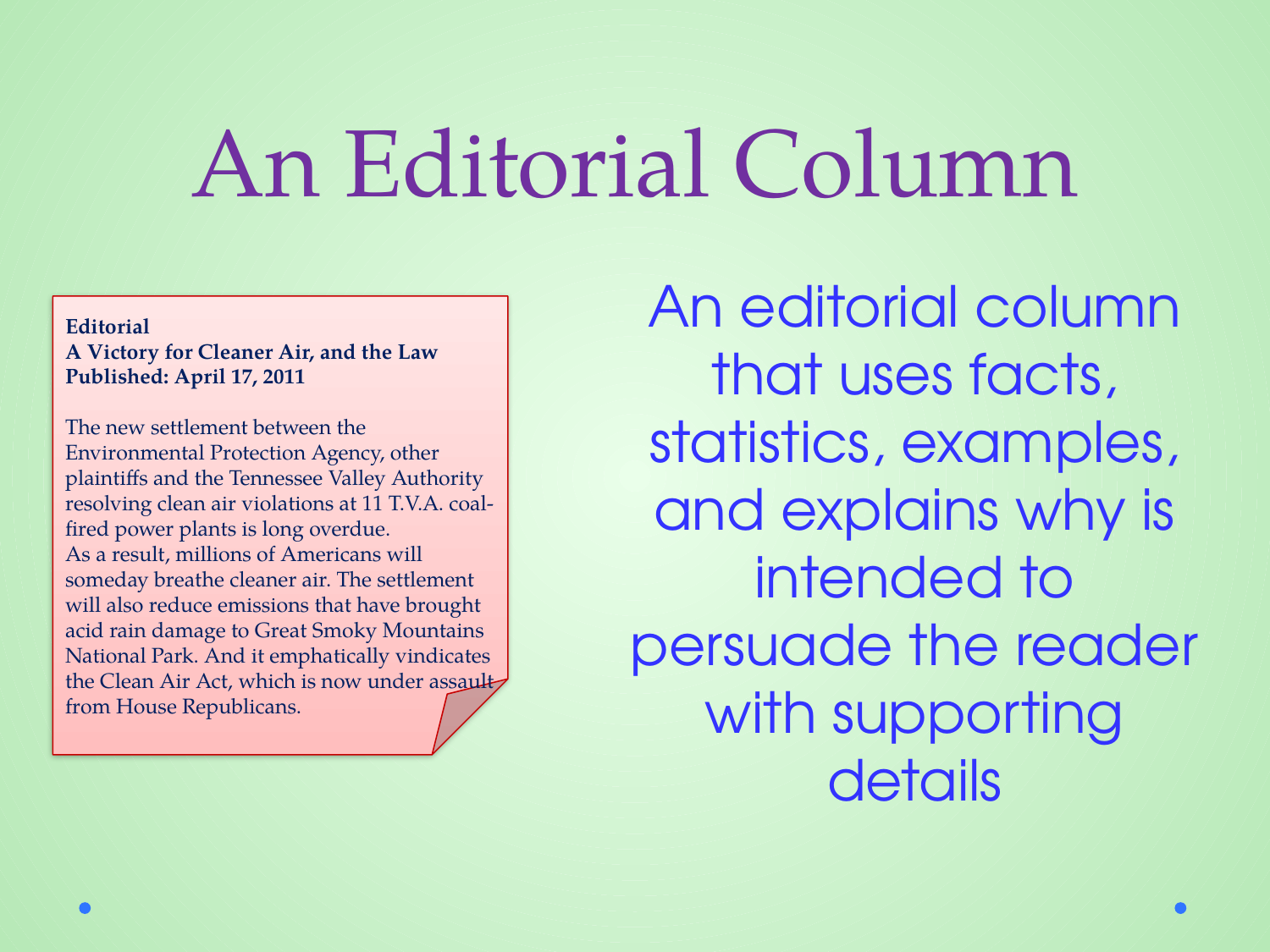

# An Editorial Column
An editorial column that uses facts, statistics, examples, and explains why is intended to persuade the reader with supporting details

Editorial
A Victory for Cleaner Air, and the Law
Published: April 17, 2011

The new settlement between the Environmental Protection Agency, other plaintiffs and the Tennessee Valley Authority resolving clean air violations at 11 T.V.A. coal-fired power plants is long overdue.
As a result, millions of Americans will someday breathe cleaner air. The settlement will also reduce emissions that have brought acid rain damage to Great Smoky Mountains National Park. And it emphatically vindicates the Clean Air Act, which is now under assault from House Republicans.